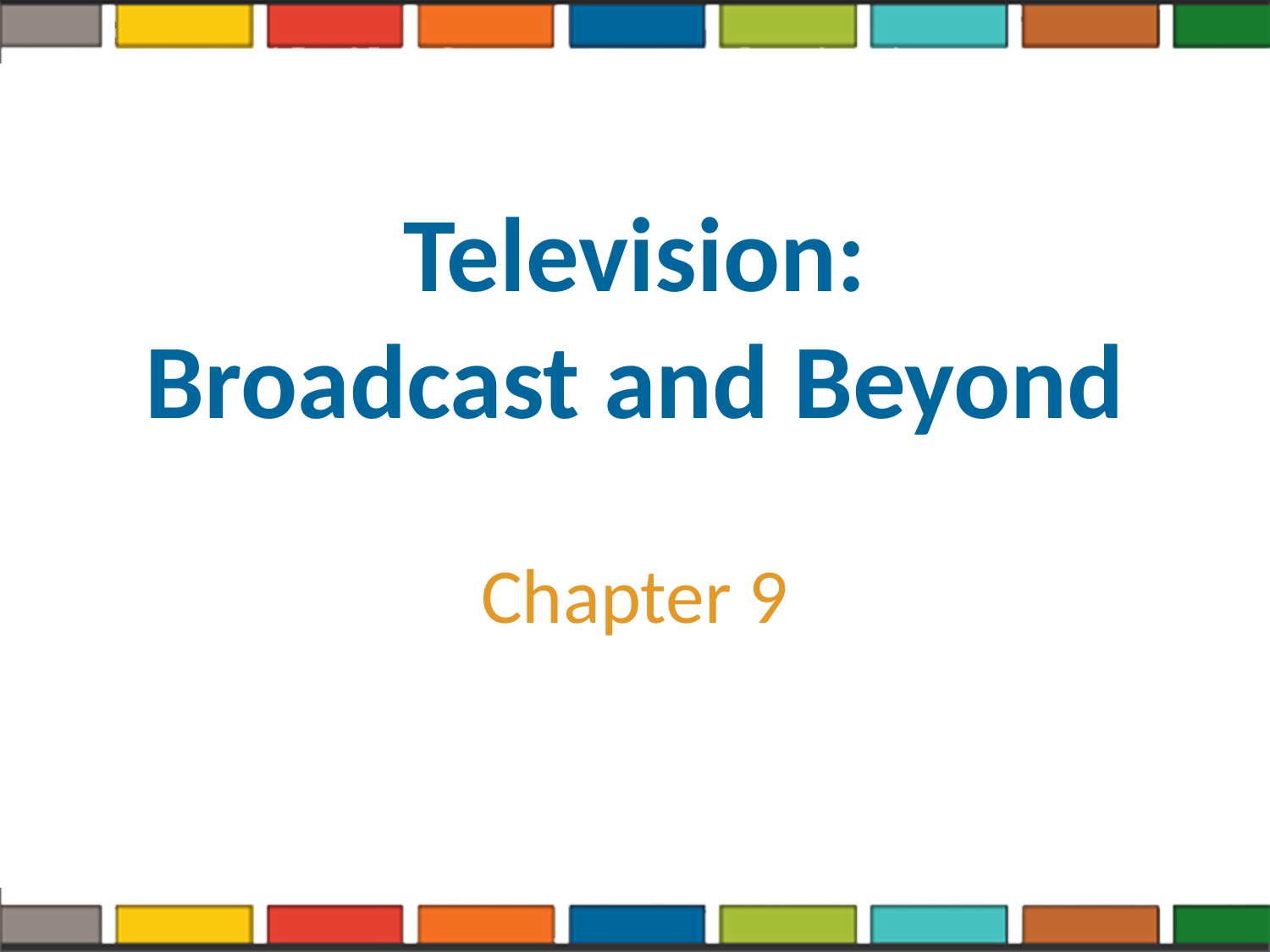

# Television: Broadcast and Beyond
Chapter 9